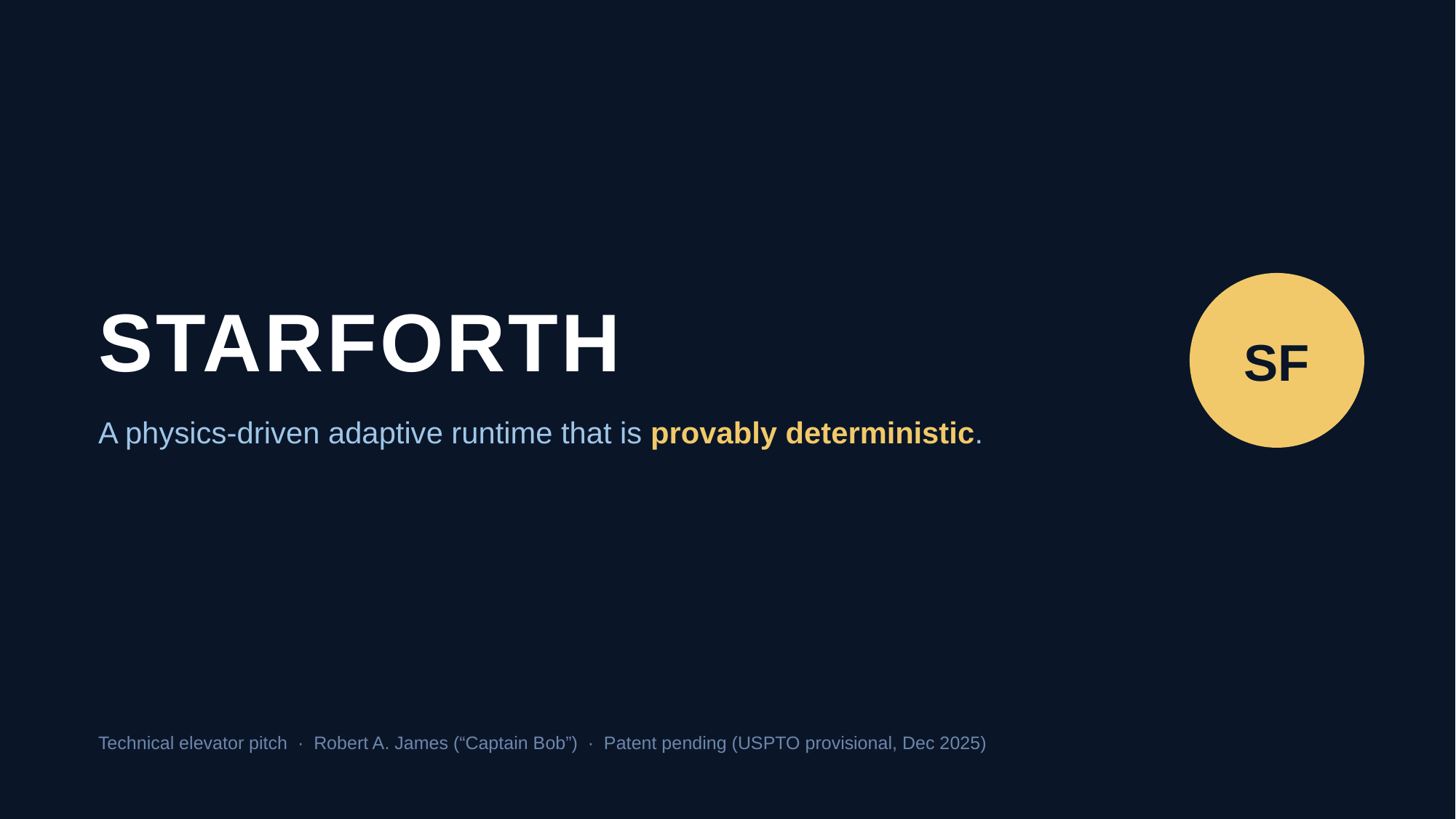

SF
STARFORTH
A physics-driven adaptive runtime that is provably deterministic.
Technical elevator pitch  ·  Robert A. James (“Captain Bob”)  ·  Patent pending (USPTO provisional, Dec 2025)